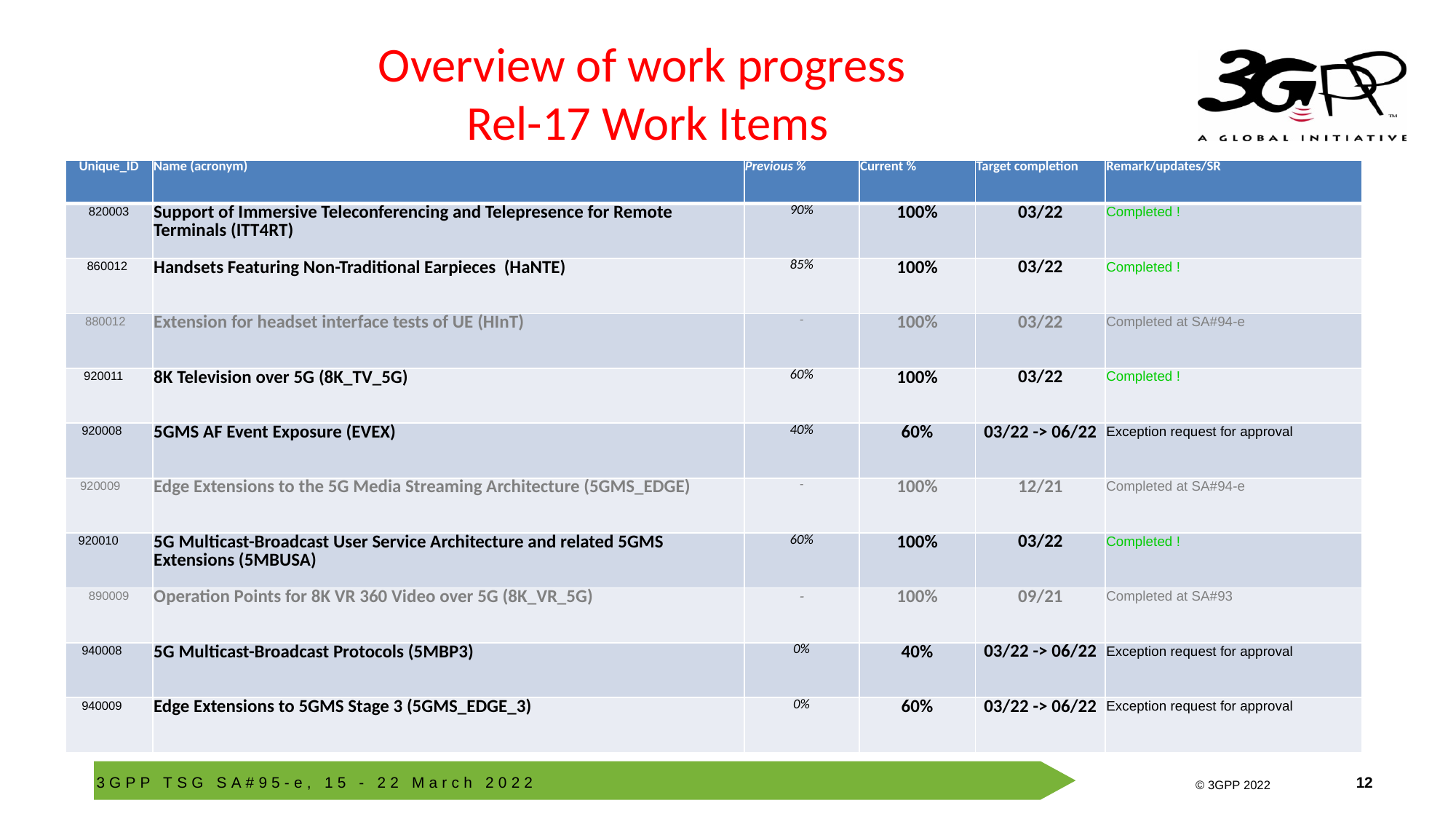

# Overview of work progress Rel-17 Work Items
| Unique\_ID | Name (acronym) | Previous % | Current % | Target completion | Remark/updates/SR |
| --- | --- | --- | --- | --- | --- |
| 820003 | Support of Immersive Teleconferencing and Telepresence for Remote Terminals (ITT4RT) | 90% | 100% | 03/22 | Completed ! |
| 860012 | Handsets Featuring Non-Traditional Earpieces (HaNTE) | 85% | 100% | 03/22 | Completed ! |
| 880012 | Extension for headset interface tests of UE (HInT) | - | 100% | 03/22 | Completed at SA#94-e |
| 920011 | 8K Television over 5G (8K\_TV\_5G) | 60% | 100% | 03/22 | Completed ! |
| 920008 | 5GMS AF Event Exposure (EVEX) | 40% | 60% | 03/22 -> 06/22 | Exception request for approval |
| 920009 | Edge Extensions to the 5G Media Streaming Architecture (5GMS\_EDGE) | - | 100% | 12/21 | Completed at SA#94-e |
| 920010 | 5G Multicast-Broadcast User Service Architecture and related 5GMS Extensions (5MBUSA) | 60% | 100% | 03/22 | Completed ! |
| 890009 | Operation Points for 8K VR 360 Video over 5G (8K\_VR\_5G) | - | 100% | 09/21 | Completed at SA#93 |
| 940008 | 5G Multicast-Broadcast Protocols (5MBP3) | 0% | 40% | 03/22 -> 06/22 | Exception request for approval |
| 940009 | Edge Extensions to 5GMS Stage 3 (5GMS\_EDGE\_3) | 0% | 60% | 03/22 -> 06/22 | Exception request for approval |

Note: Progress since last SA is shown with blue colour.